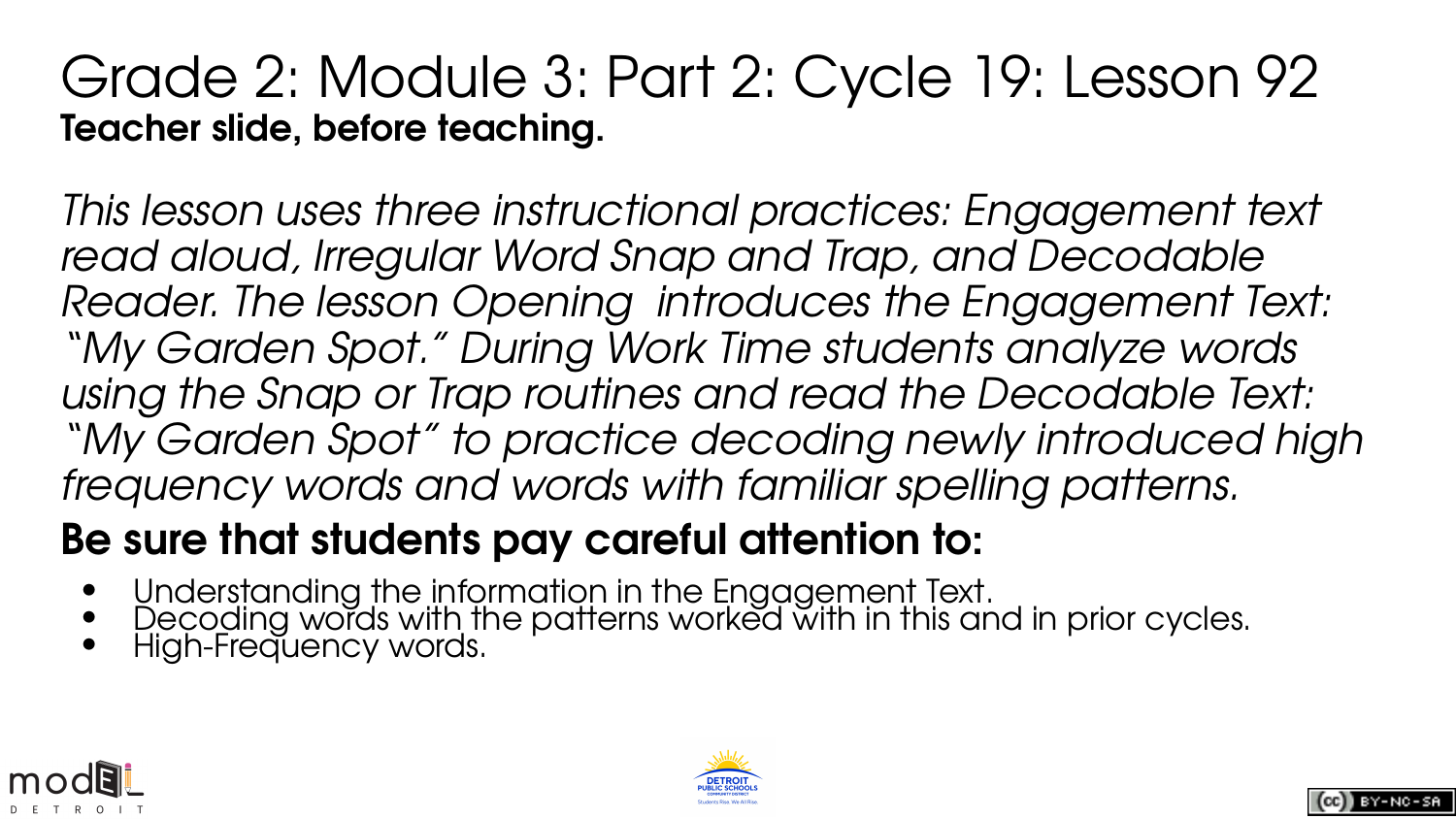

# Grade 2: Module 3: Part 2: Cycle 19: Lesson 92
Teacher slide, before teaching.
This lesson uses three instructional practices: Engagement text read aloud, Irregular Word Snap and Trap, and Decodable Reader. The lesson Opening  introduces the Engagement Text: “My Garden Spot.” During Work Time students analyze words using the Snap or Trap routines and read the Decodable Text: “My Garden Spot” to practice decoding newly introduced high frequency words and words with familiar spelling patterns.
Be sure that students pay careful attention to:
Understanding the information in the Engagement Text.
Decoding words with the patterns worked with in this and in prior cycles.
High-Frequency words.